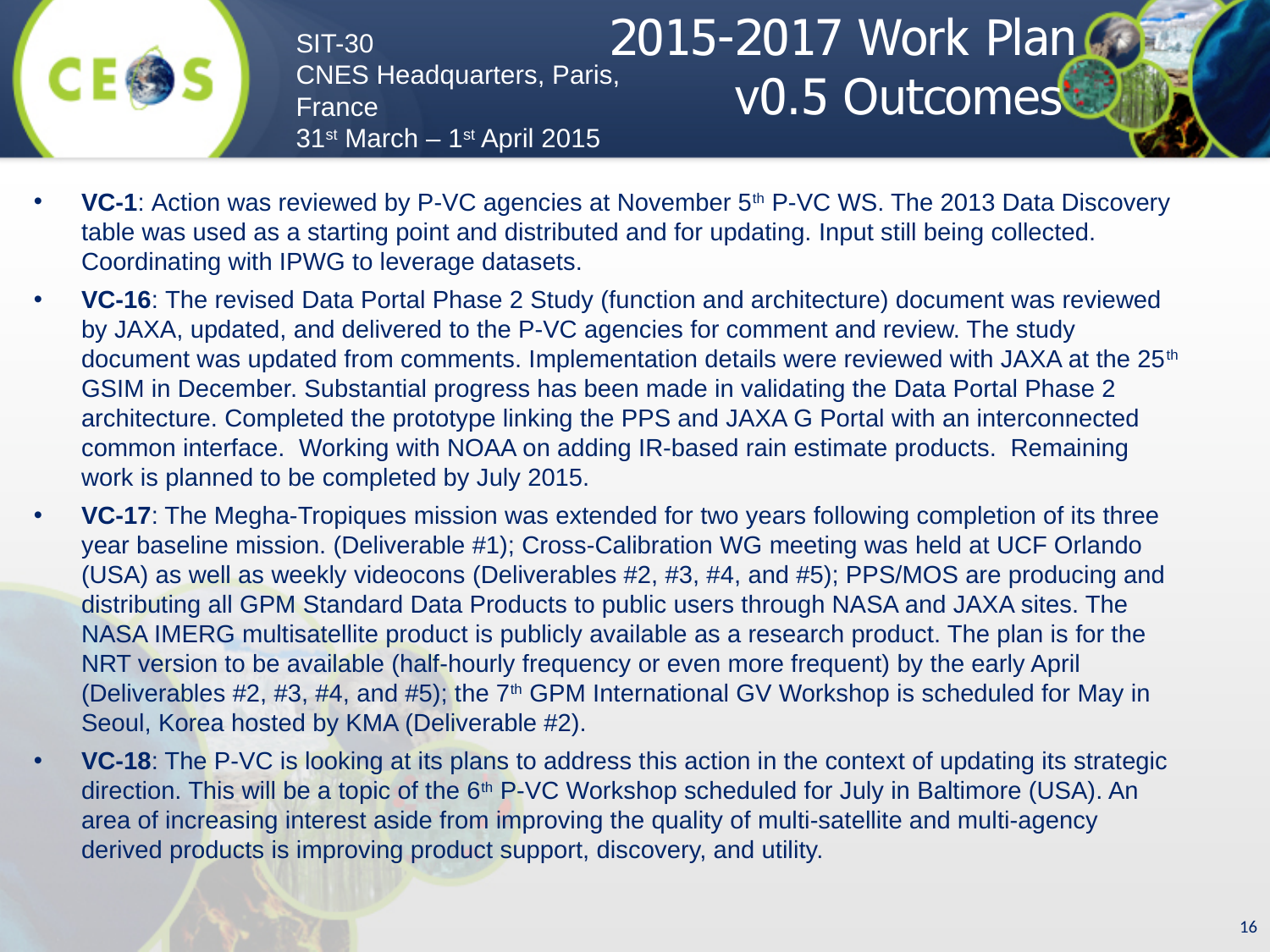

# 2015-2017 Work Plan v0.5 Outcomes

VC-1: Action was reviewed by P-VC agencies at November 5th P-VC WS. The 2013 Data Discovery table was used as a starting point and distributed and for updating. Input still being collected. Coordinating with IPWG to leverage datasets.
VC-16: The revised Data Portal Phase 2 Study (function and architecture) document was reviewed by JAXA, updated, and delivered to the P-VC agencies for comment and review. The study document was updated from comments. Implementation details were reviewed with JAXA at the 25th GSIM in December. Substantial progress has been made in validating the Data Portal Phase 2 architecture. Completed the prototype linking the PPS and JAXA G Portal with an interconnected common interface.  Working with NOAA on adding IR-based rain estimate products.  Remaining work is planned to be completed by July 2015.
VC-17: The Megha-Tropiques mission was extended for two years following completion of its three year baseline mission. (Deliverable #1); Cross-Calibration WG meeting was held at UCF Orlando (USA) as well as weekly videocons (Deliverables #2, #3, #4, and #5); PPS/MOS are producing and distributing all GPM Standard Data Products to public users through NASA and JAXA sites. The NASA IMERG multisatellite product is publicly available as a research product. The plan is for the NRT version to be available (half-hourly frequency or even more frequent) by the early April (Deliverables #2, #3, #4, and #5); the 7th GPM International GV Workshop is scheduled for May in Seoul, Korea hosted by KMA (Deliverable #2).
VC-18: The P-VC is looking at its plans to address this action in the context of updating its strategic direction. This will be a topic of the 6th P-VC Workshop scheduled for July in Baltimore (USA). An area of increasing interest aside from improving the quality of multi-satellite and multi-agency derived products is improving product support, discovery, and utility.

16